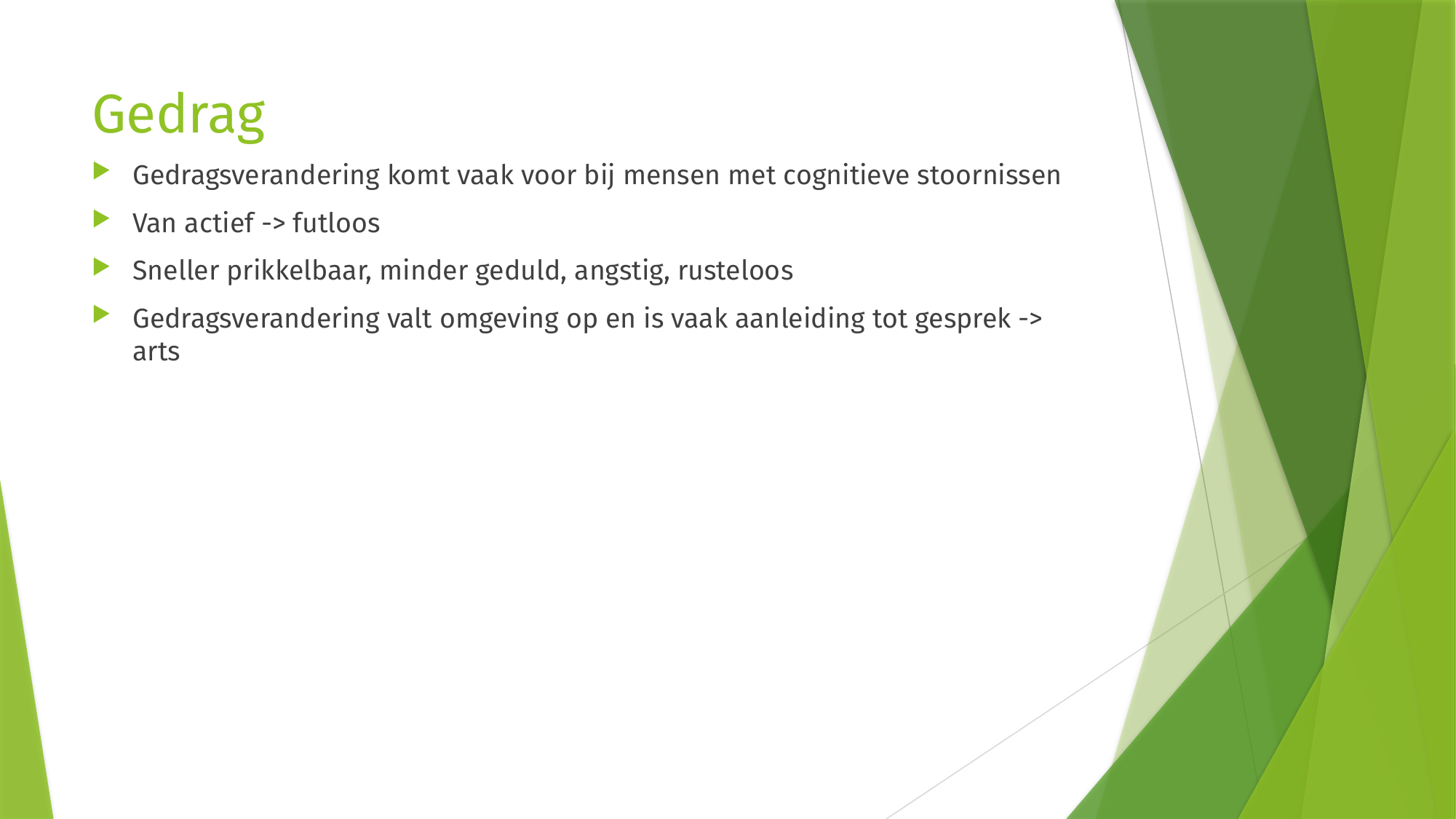

# Gedrag
Gedragsverandering komt vaak voor bij mensen met cognitieve stoornissen
Van actief -> futloos
Sneller prikkelbaar, minder geduld, angstig, rusteloos
Gedragsverandering valt omgeving op en is vaak aanleiding tot gesprek -> arts